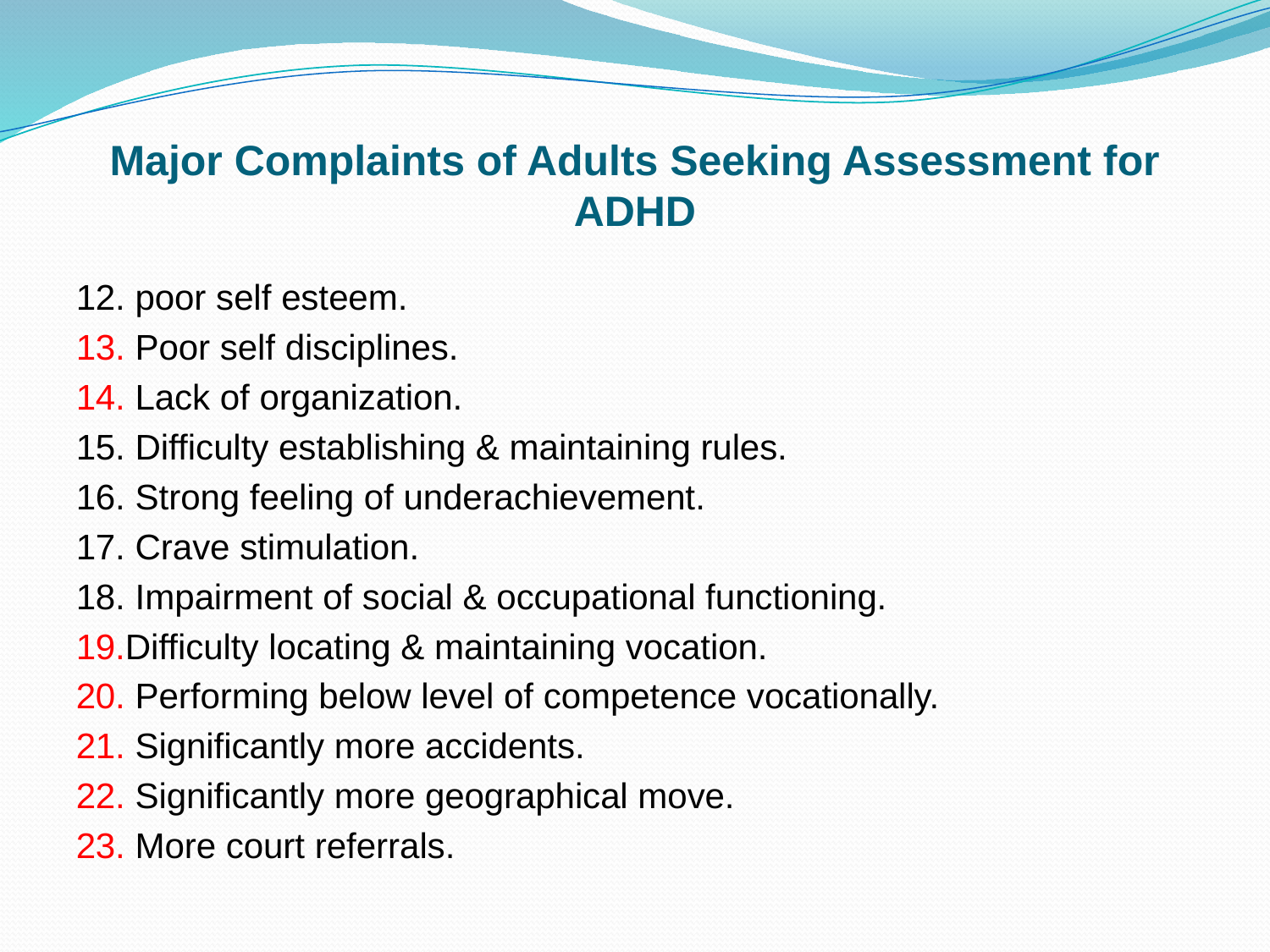

# Major Complaints of Adults Seeking Assessment for ADHD
12. poor self esteem.
13. Poor self disciplines.
14. Lack of organization.
15. Difficulty establishing & maintaining rules.
16. Strong feeling of underachievement.
17. Crave stimulation.
18. Impairment of social & occupational functioning.
19.Difficulty locating & maintaining vocation.
20. Performing below level of competence vocationally.
21. Significantly more accidents.
22. Significantly more geographical move.
23. More court referrals.